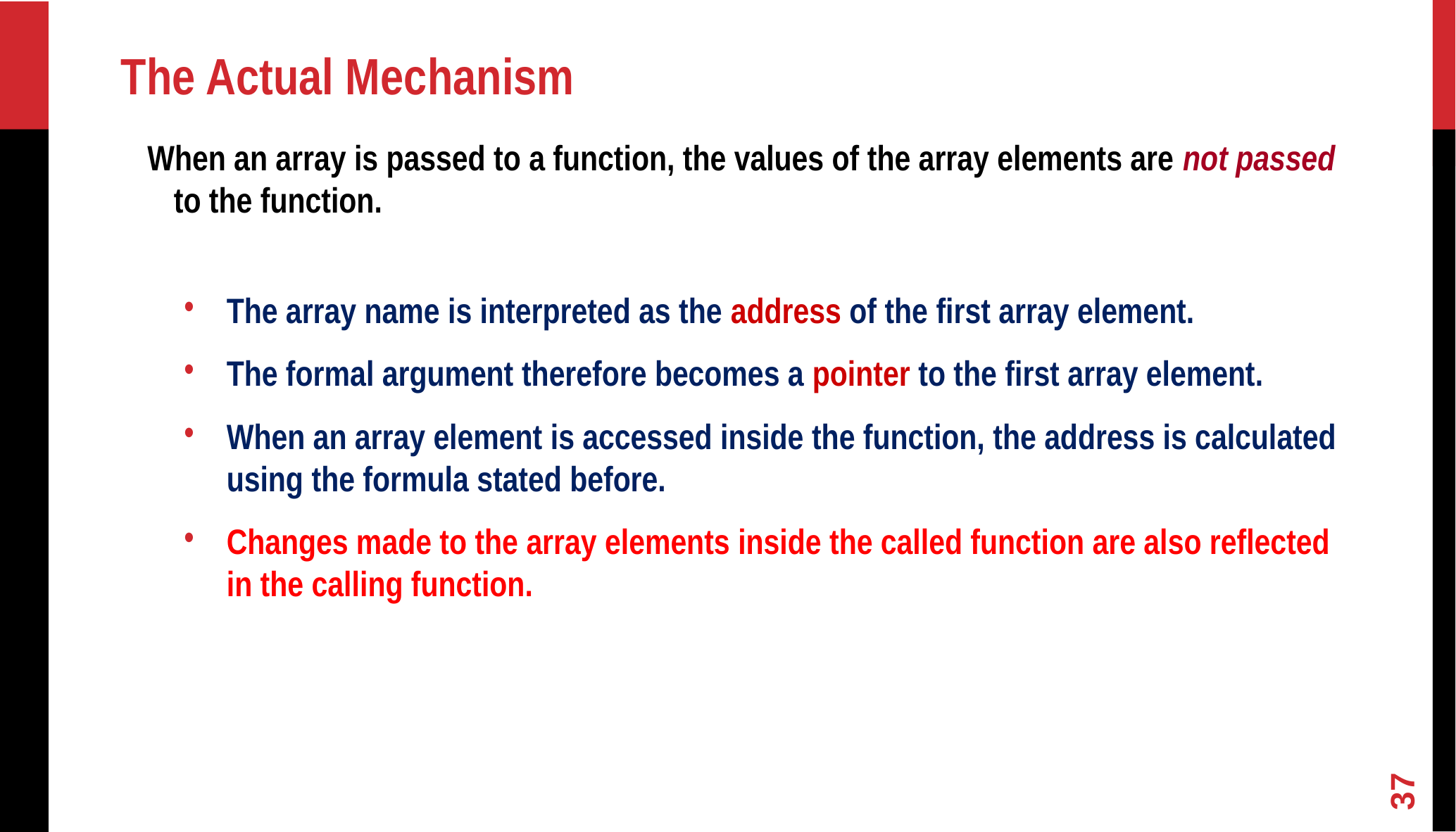

# The Actual Mechanism
When an array is passed to a function, the values of the array elements are not passed to the function.

The array name is interpreted as the address of the first array element.
The formal argument therefore becomes a pointer to the first array element.
When an array element is accessed inside the function, the address is calculated using the formula stated before.
Changes made to the array elements inside the called function are also reflected in the calling function.
37